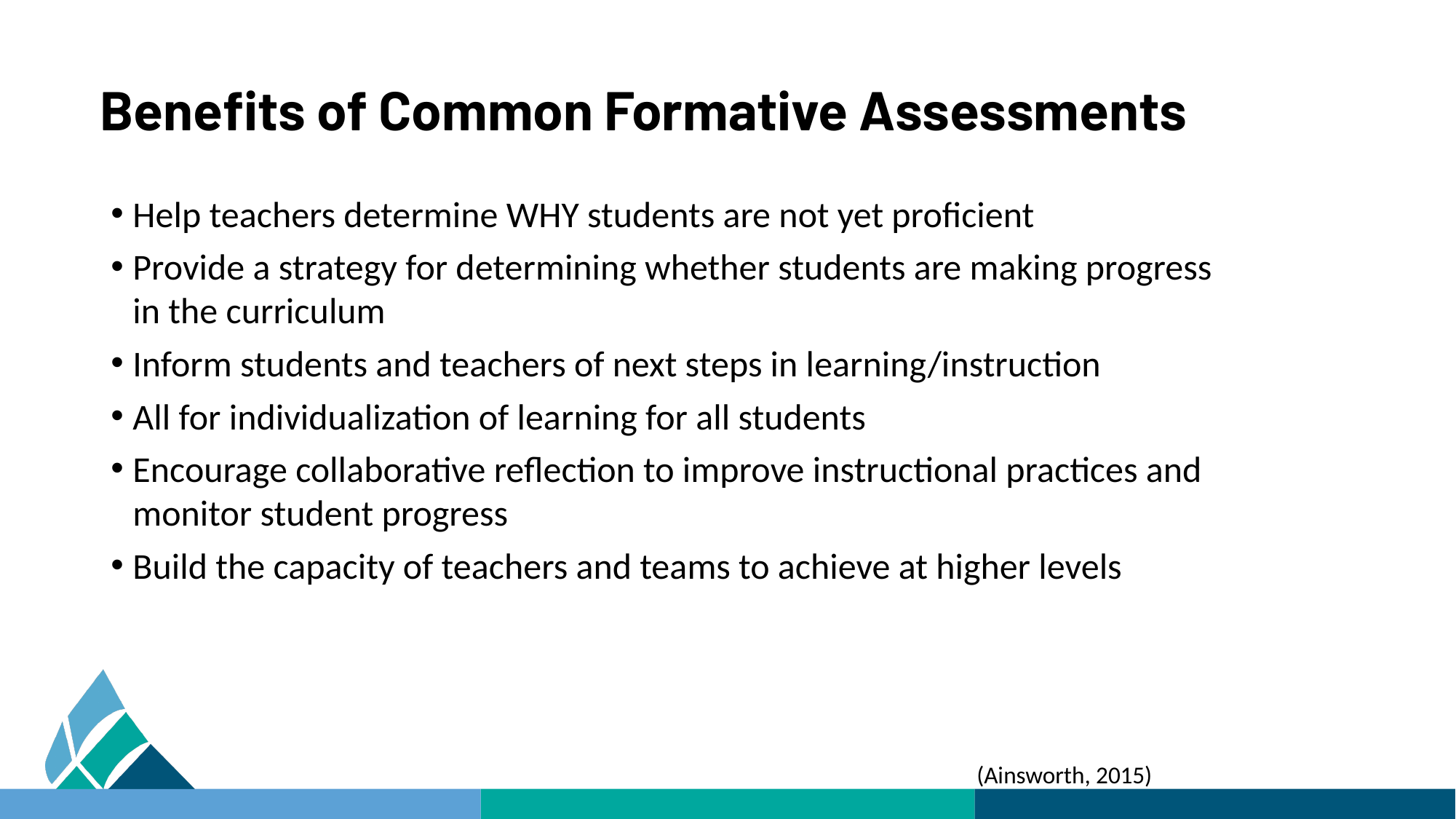

# Benefits of Common Formative Assessments
Help teachers determine WHY students are not yet proficient
Provide a strategy for determining whether students are making progress in the curriculum
Inform students and teachers of next steps in learning/instruction
All for individualization of learning for all students
Encourage collaborative reflection to improve instructional practices and monitor student progress
Build the capacity of teachers and teams to achieve at higher levels

(Ainsworth, 2015)